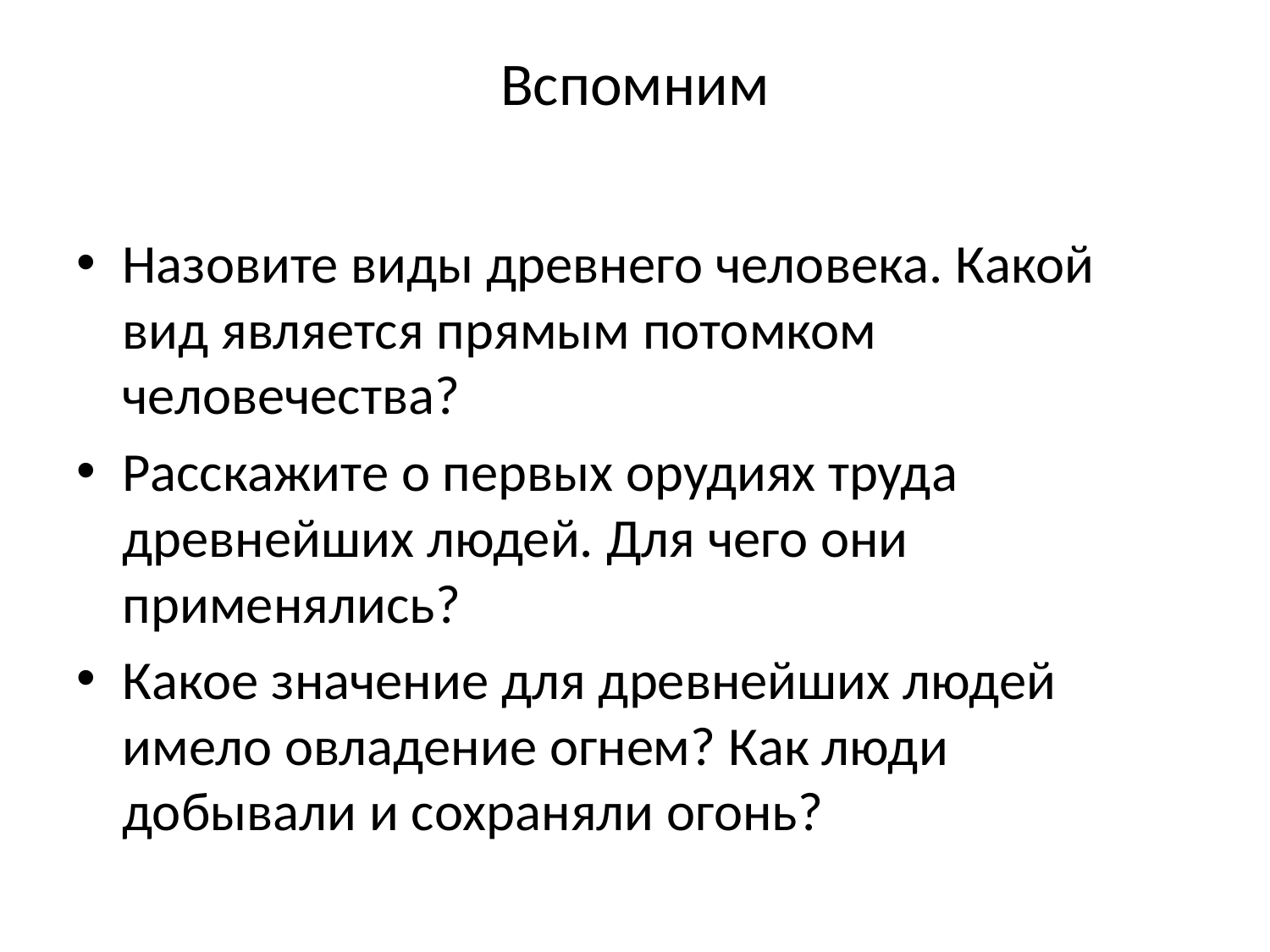

# Вспомним
Назовите виды древнего человека. Какой вид является прямым потомком человечества?
Расскажите о первых орудиях труда древнейших людей. Для чего они применялись?
Какое значение для древнейших людей имело овладение огнем? Как люди добывали и сохраняли огонь?